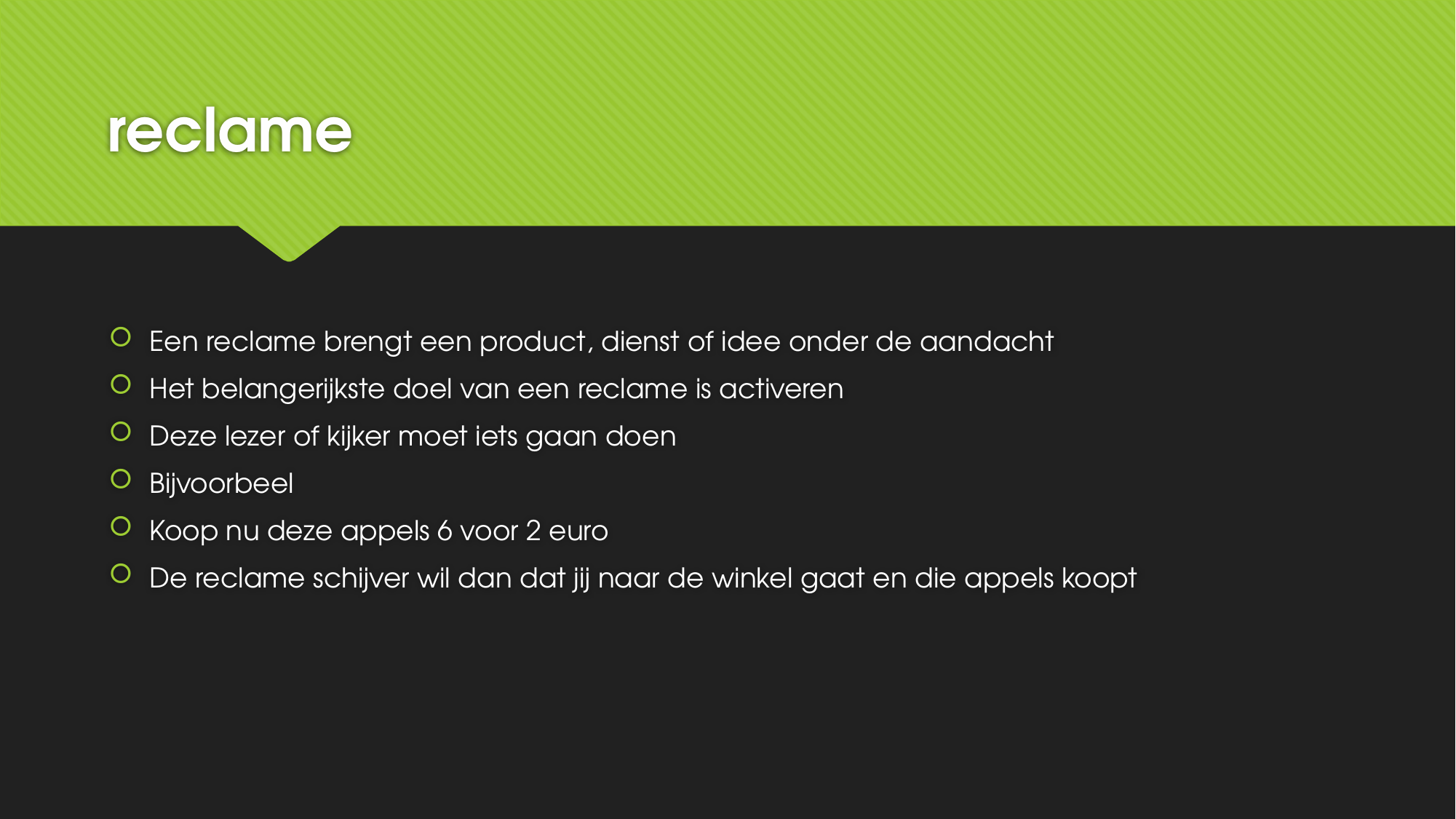

# reclame
Een reclame brengt een product, dienst of idee onder de aandacht
Het belangerijkste doel van een reclame is activeren
Deze lezer of kijker moet iets gaan doen
Bijvoorbeel
Koop nu deze appels 6 voor 2 euro
De reclame schijver wil dan dat jij naar de winkel gaat en die appels koopt